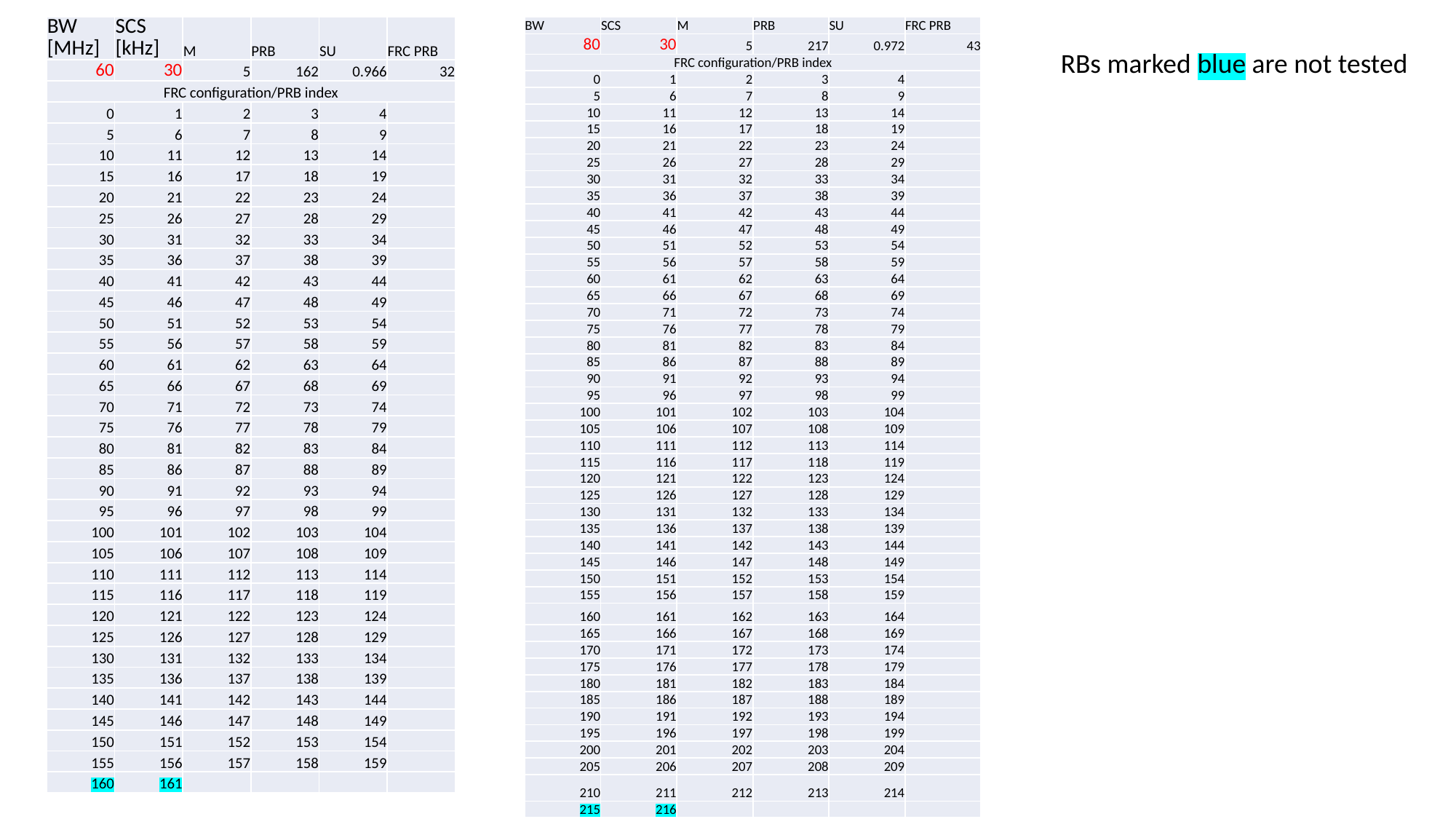

| BW [MHz] | SCS [kHz] | M | PRB | SU | FRC PRB |
| --- | --- | --- | --- | --- | --- |
| 60 | 30 | 5 | 162 | 0.966 | 32 |
| FRC configuration/PRB index |  |  |  |  |  |
| 0 | 1 | 2 | 3 | 4 |  |
| 5 | 6 | 7 | 8 | 9 |  |
| 10 | 11 | 12 | 13 | 14 |  |
| 15 | 16 | 17 | 18 | 19 |  |
| 20 | 21 | 22 | 23 | 24 |  |
| 25 | 26 | 27 | 28 | 29 |  |
| 30 | 31 | 32 | 33 | 34 |  |
| 35 | 36 | 37 | 38 | 39 |  |
| 40 | 41 | 42 | 43 | 44 |  |
| 45 | 46 | 47 | 48 | 49 |  |
| 50 | 51 | 52 | 53 | 54 |  |
| 55 | 56 | 57 | 58 | 59 |  |
| 60 | 61 | 62 | 63 | 64 |  |
| 65 | 66 | 67 | 68 | 69 |  |
| 70 | 71 | 72 | 73 | 74 |  |
| 75 | 76 | 77 | 78 | 79 |  |
| 80 | 81 | 82 | 83 | 84 |  |
| 85 | 86 | 87 | 88 | 89 |  |
| 90 | 91 | 92 | 93 | 94 |  |
| 95 | 96 | 97 | 98 | 99 |  |
| 100 | 101 | 102 | 103 | 104 |  |
| 105 | 106 | 107 | 108 | 109 |  |
| 110 | 111 | 112 | 113 | 114 |  |
| 115 | 116 | 117 | 118 | 119 |  |
| 120 | 121 | 122 | 123 | 124 |  |
| 125 | 126 | 127 | 128 | 129 |  |
| 130 | 131 | 132 | 133 | 134 |  |
| 135 | 136 | 137 | 138 | 139 |  |
| 140 | 141 | 142 | 143 | 144 |  |
| 145 | 146 | 147 | 148 | 149 |  |
| 150 | 151 | 152 | 153 | 154 |  |
| 155 | 156 | 157 | 158 | 159 |  |
| 160 | 161 |  |  |  |  |
| BW | SCS | M | PRB | SU | FRC PRB |
| --- | --- | --- | --- | --- | --- |
| 80 | 30 | 5 | 217 | 0.972 | 43 |
| FRC configuration/PRB index |  |  |  |  |  |
| 0 | 1 | 2 | 3 | 4 |  |
| 5 | 6 | 7 | 8 | 9 |  |
| 10 | 11 | 12 | 13 | 14 |  |
| 15 | 16 | 17 | 18 | 19 |  |
| 20 | 21 | 22 | 23 | 24 |  |
| 25 | 26 | 27 | 28 | 29 |  |
| 30 | 31 | 32 | 33 | 34 |  |
| 35 | 36 | 37 | 38 | 39 |  |
| 40 | 41 | 42 | 43 | 44 |  |
| 45 | 46 | 47 | 48 | 49 |  |
| 50 | 51 | 52 | 53 | 54 |  |
| 55 | 56 | 57 | 58 | 59 |  |
| 60 | 61 | 62 | 63 | 64 |  |
| 65 | 66 | 67 | 68 | 69 |  |
| 70 | 71 | 72 | 73 | 74 |  |
| 75 | 76 | 77 | 78 | 79 |  |
| 80 | 81 | 82 | 83 | 84 |  |
| 85 | 86 | 87 | 88 | 89 |  |
| 90 | 91 | 92 | 93 | 94 |  |
| 95 | 96 | 97 | 98 | 99 |  |
| 100 | 101 | 102 | 103 | 104 |  |
| 105 | 106 | 107 | 108 | 109 |  |
| 110 | 111 | 112 | 113 | 114 |  |
| 115 | 116 | 117 | 118 | 119 |  |
| 120 | 121 | 122 | 123 | 124 |  |
| 125 | 126 | 127 | 128 | 129 |  |
| 130 | 131 | 132 | 133 | 134 |  |
| 135 | 136 | 137 | 138 | 139 |  |
| 140 | 141 | 142 | 143 | 144 |  |
| 145 | 146 | 147 | 148 | 149 |  |
| 150 | 151 | 152 | 153 | 154 |  |
| 155 | 156 | 157 | 158 | 159 |  |
| 160 | 161 | 162 | 163 | 164 |  |
| 165 | 166 | 167 | 168 | 169 |  |
| 170 | 171 | 172 | 173 | 174 |  |
| 175 | 176 | 177 | 178 | 179 |  |
| 180 | 181 | 182 | 183 | 184 |  |
| 185 | 186 | 187 | 188 | 189 |  |
| 190 | 191 | 192 | 193 | 194 |  |
| 195 | 196 | 197 | 198 | 199 |  |
| 200 | 201 | 202 | 203 | 204 |  |
| 205 | 206 | 207 | 208 | 209 |  |
| 210 | 211 | 212 | 213 | 214 |  |
| 215 | 216 |  |  |  |  |
RBs marked blue are not tested